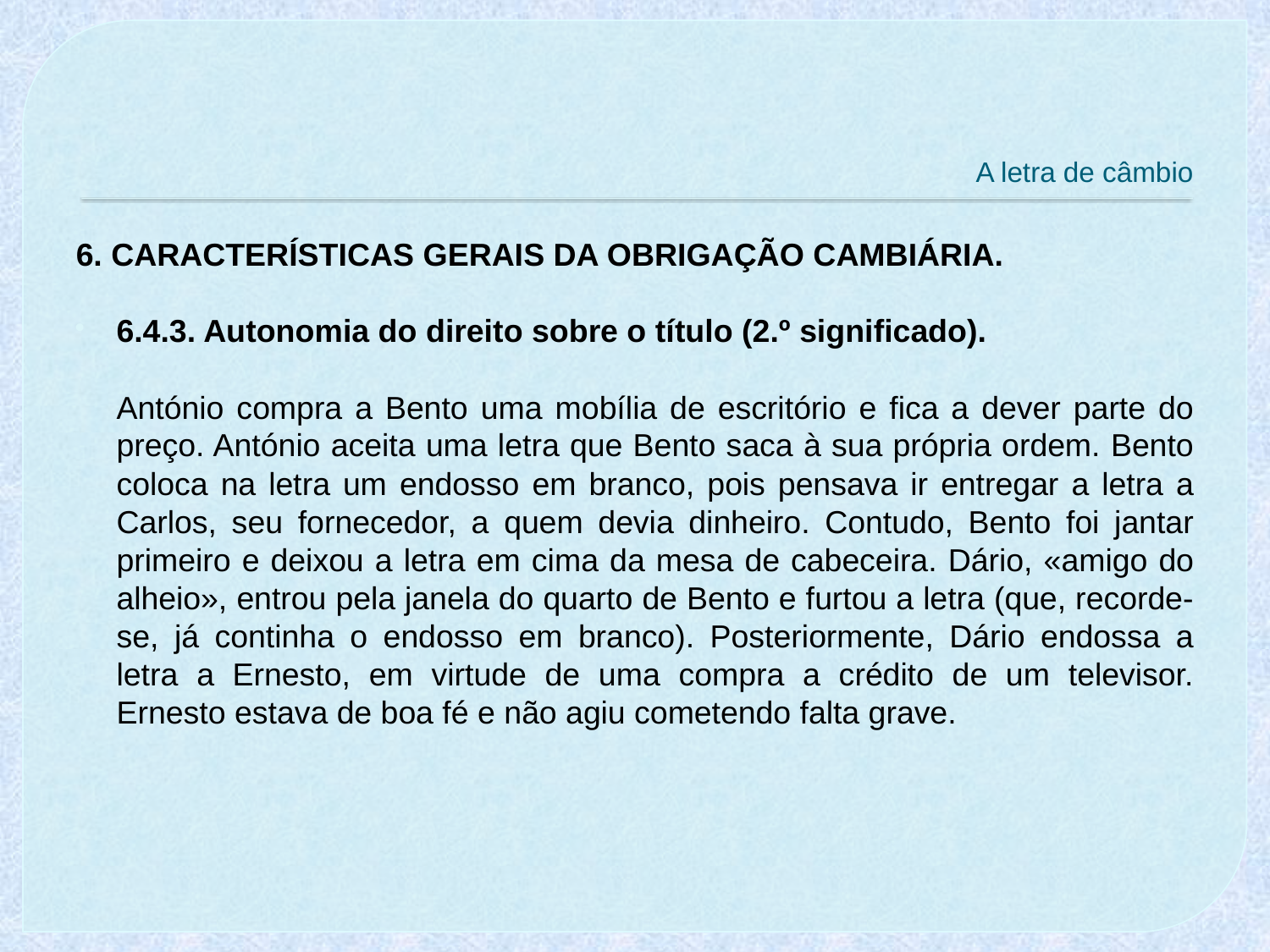

# A letra de câmbio
6. CARACTERÍSTICAS GERAIS DA OBRIGAÇÃO CAMBIÁRIA.

6.4.3. Autonomia do direito sobre o título (2.º significado).

	António compra a Bento uma mobília de escritório e fica a dever parte do preço. António aceita uma letra que Bento saca à sua própria ordem. Bento coloca na letra um endosso em branco, pois pensava ir entregar a letra a Carlos, seu fornecedor, a quem devia dinheiro. Contudo, Bento foi jantar primeiro e deixou a letra em cima da mesa de cabeceira. Dário, «amigo do alheio», entrou pela janela do quarto de Bento e furtou a letra (que, recorde-se, já continha o endosso em branco). Posteriormente, Dário endossa a letra a Ernesto, em virtude de uma compra a crédito de um televisor. Ernesto estava de boa fé e não agiu cometendo falta grave.